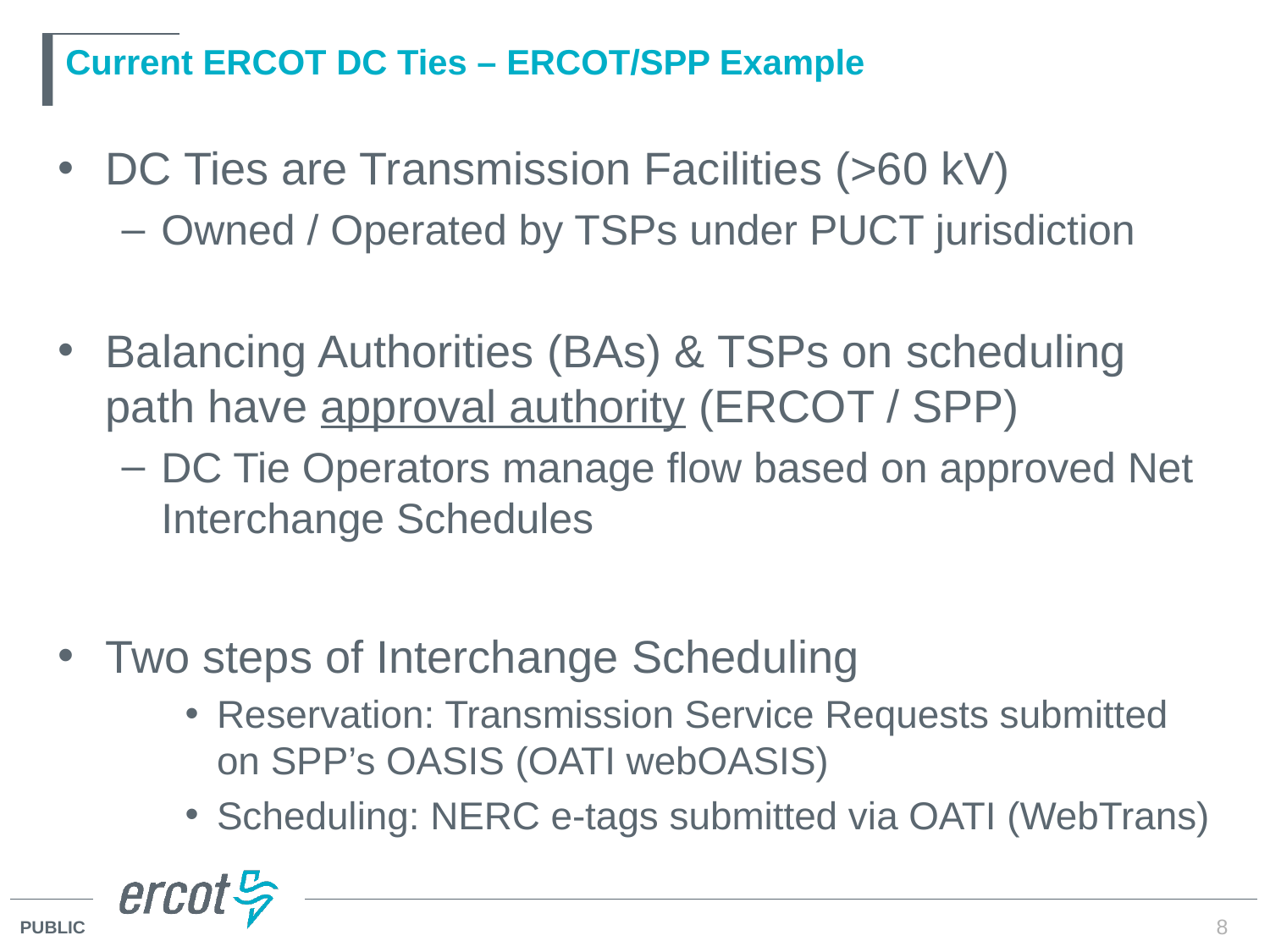

# Current ERCOT DC Ties – ERCOT/SPP Example
DC Ties are Transmission Facilities (>60 kV)
Owned / Operated by TSPs under PUCT jurisdiction

Balancing Authorities (BAs) & TSPs on scheduling path have approval authority (ERCOT / SPP)
DC Tie Operators manage flow based on approved Net Interchange Schedules

Two steps of Interchange Scheduling
Reservation: Transmission Service Requests submitted on SPP’s OASIS (OATI webOASIS)
Scheduling: NERC e-tags submitted via OATI (WebTrans)

8